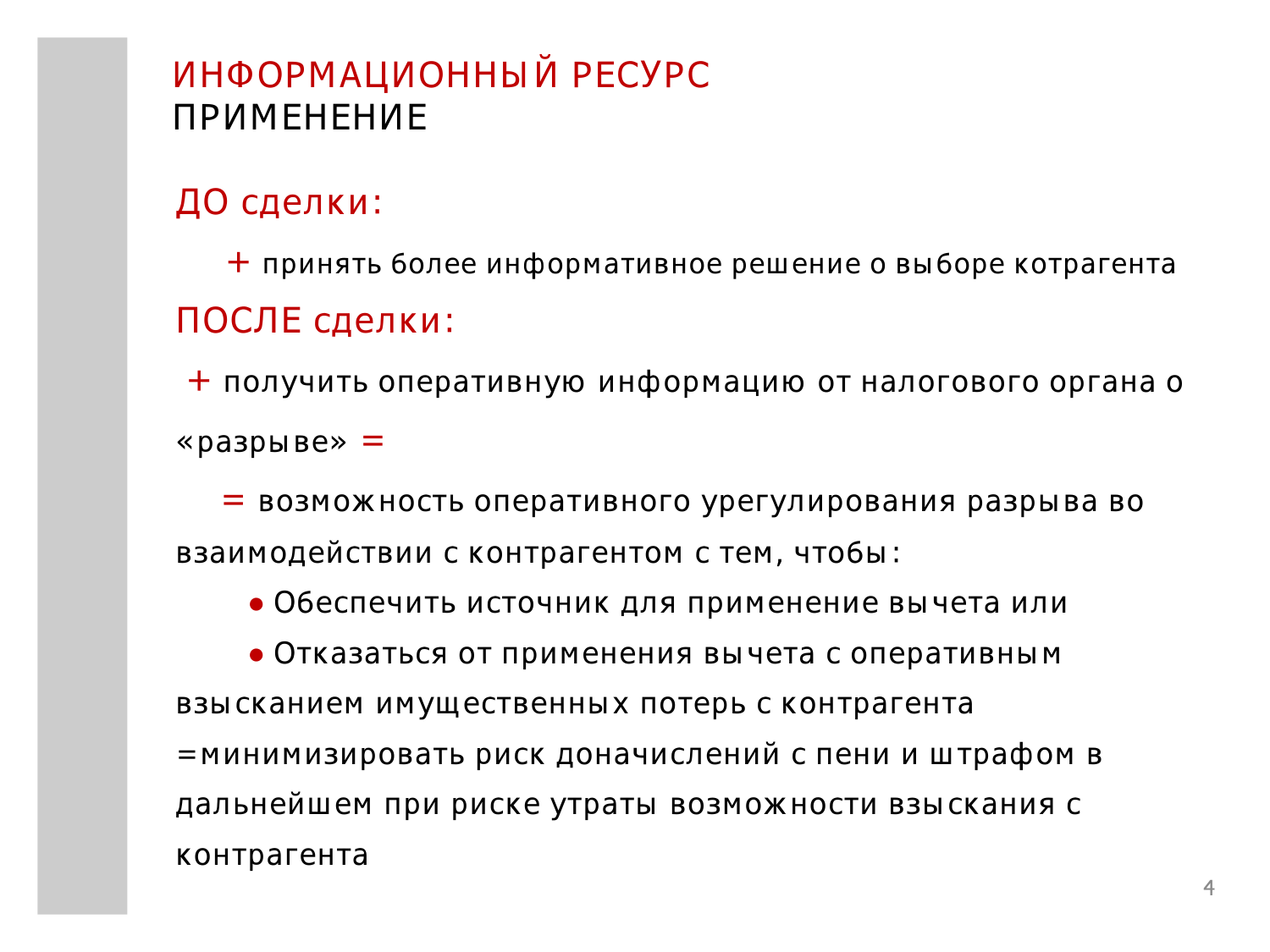

# ИНФОРМАЦИОННЫЙ РЕСУРС ПРИМЕНЕНИЕ
ДО сделки:
      + принять более информативное решение о выборе котрагента
ПОСЛЕ сделки:
 + получить оперативную информацию от налогового органа о «разрыве» =
     = возможность оперативного урегулирования разрыва во взаимодействии с контрагентом с тем, чтобы:
        ● Обеспечить источник для применение вычета или
        ● Отказаться от применения вычета с оперативным взысканием имущественных потерь с контрагента
=минимизировать риск доначислений с пени и штрафом в дальнейшем при риске утраты возможности взыскания с контрагента

4